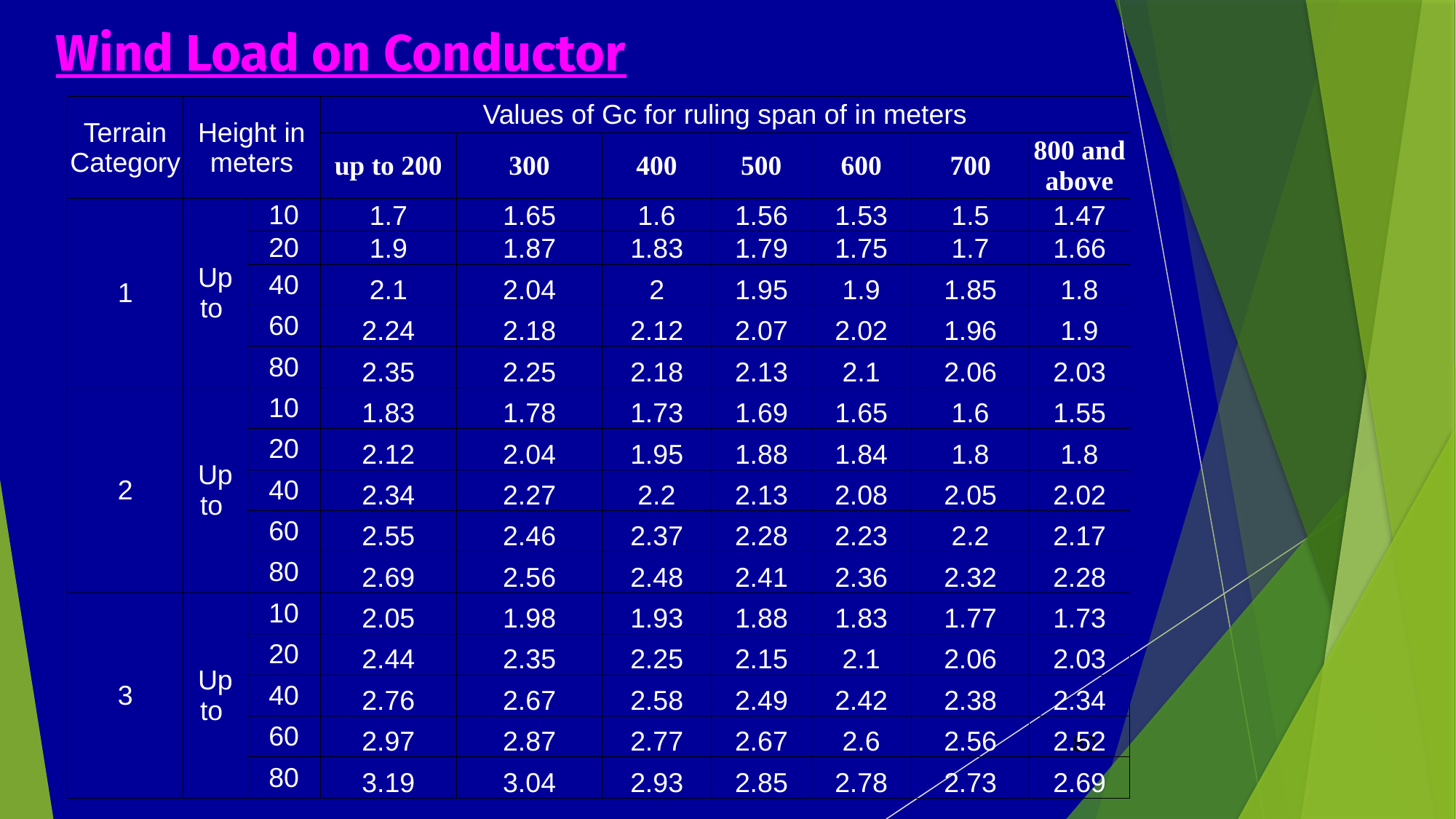

# Wind Load on Conductor
| Terrain Category | Height in meters |  | Values of Gc for ruling span of in meters |  |  |  |  |  |  |
| --- | --- | --- | --- | --- | --- | --- | --- | --- | --- |
|  |  |  | up to 200 | 300 | 400 | 500 | 600 | 700 | 800 and above |
| 1 | Up to | 10 | 1.7 | 1.65 | 1.6 | 1.56 | 1.53 | 1.5 | 1.47 |
|  |  | 20 | 1.9 | 1.87 | 1.83 | 1.79 | 1.75 | 1.7 | 1.66 |
|  |  | 40 | 2.1 | 2.04 | 2 | 1.95 | 1.9 | 1.85 | 1.8 |
|  |  | 60 | 2.24 | 2.18 | 2.12 | 2.07 | 2.02 | 1.96 | 1.9 |
|  |  | 80 | 2.35 | 2.25 | 2.18 | 2.13 | 2.1 | 2.06 | 2.03 |
| 2 | Up to | 10 | 1.83 | 1.78 | 1.73 | 1.69 | 1.65 | 1.6 | 1.55 |
|  |  | 20 | 2.12 | 2.04 | 1.95 | 1.88 | 1.84 | 1.8 | 1.8 |
|  |  | 40 | 2.34 | 2.27 | 2.2 | 2.13 | 2.08 | 2.05 | 2.02 |
|  |  | 60 | 2.55 | 2.46 | 2.37 | 2.28 | 2.23 | 2.2 | 2.17 |
|  |  | 80 | 2.69 | 2.56 | 2.48 | 2.41 | 2.36 | 2.32 | 2.28 |
| 3 | Up to | 10 | 2.05 | 1.98 | 1.93 | 1.88 | 1.83 | 1.77 | 1.73 |
|  |  | 20 | 2.44 | 2.35 | 2.25 | 2.15 | 2.1 | 2.06 | 2.03 |
|  |  | 40 | 2.76 | 2.67 | 2.58 | 2.49 | 2.42 | 2.38 | 2.34 |
|  |  | 60 | 2.97 | 2.87 | 2.77 | 2.67 | 2.6 | 2.56 | 2.52 |
|  |  | 80 | 3.19 | 3.04 | 2.93 | 2.85 | 2.78 | 2.73 | 2.69 |

80